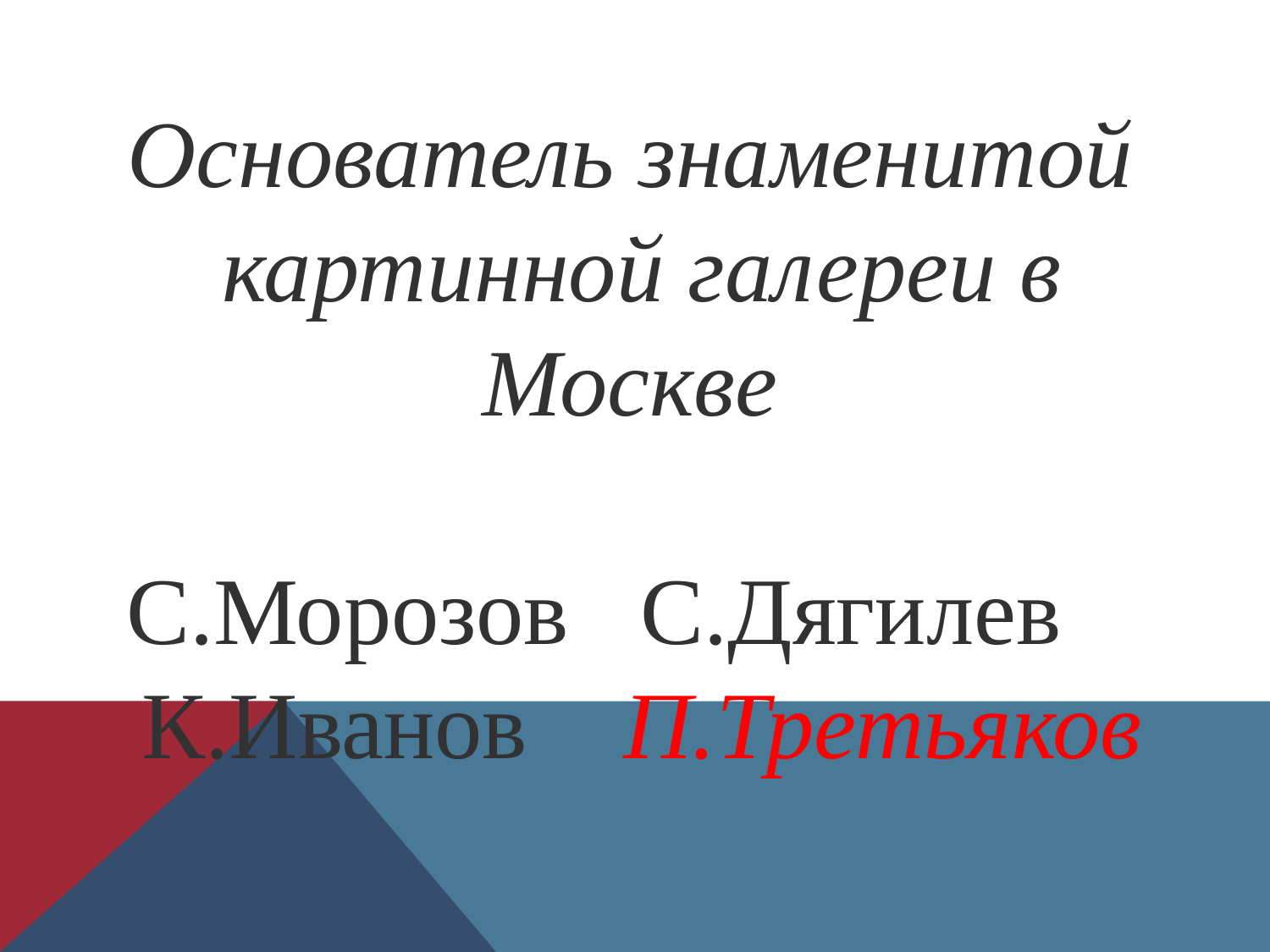

Основатель знаменитой
 картинной галереи в
 Москве
С.Морозов   С.Дягилев
 К.Иванов    П.Третьяков